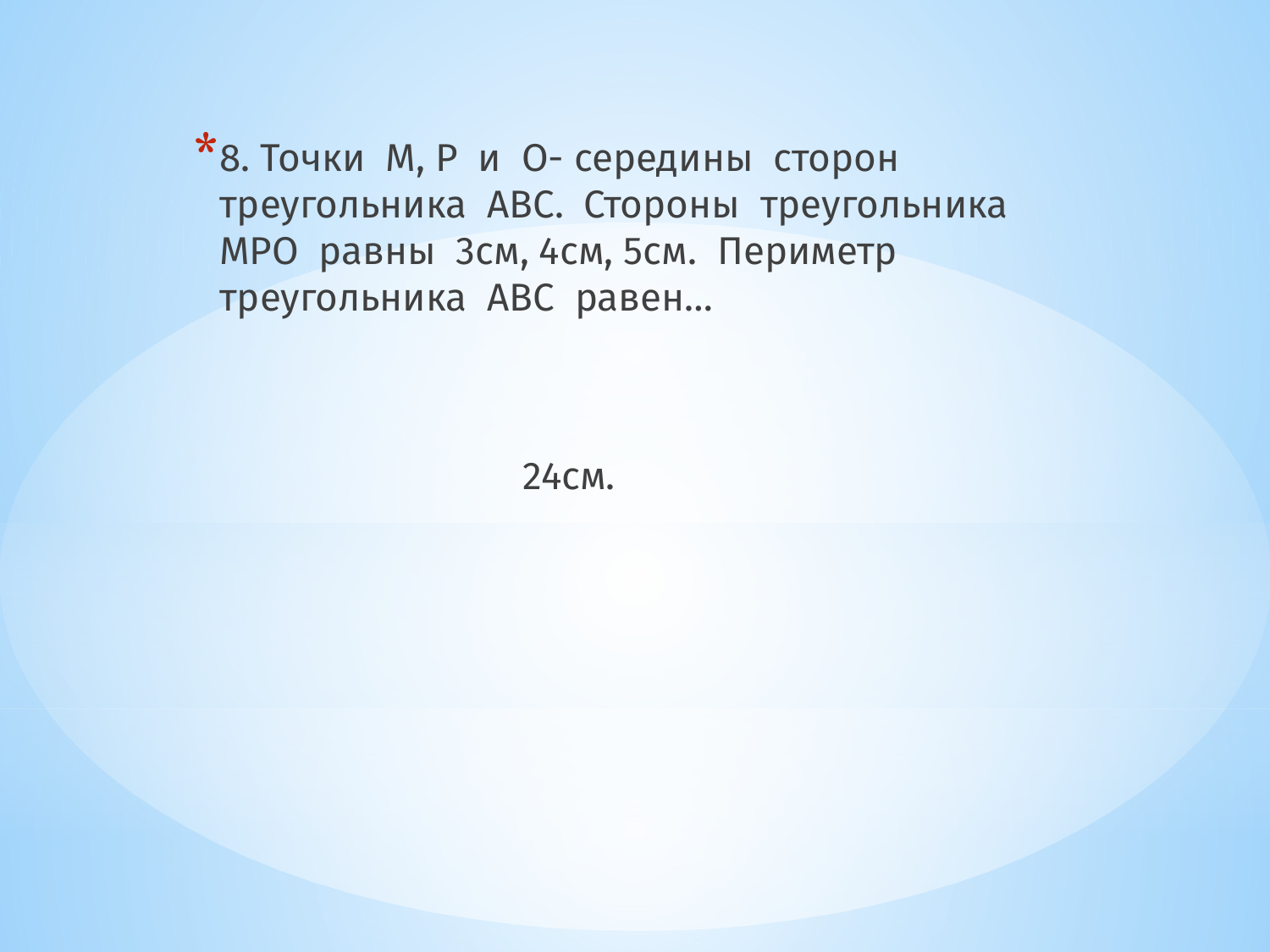

8. Точки  М, Р  и  О- середины  сторон  треугольника  АВС.  Стороны  треугольника  МРО  равны  3см, 4см, 5см.  Периметр  треугольника  АВС  равен…

                                 24см.